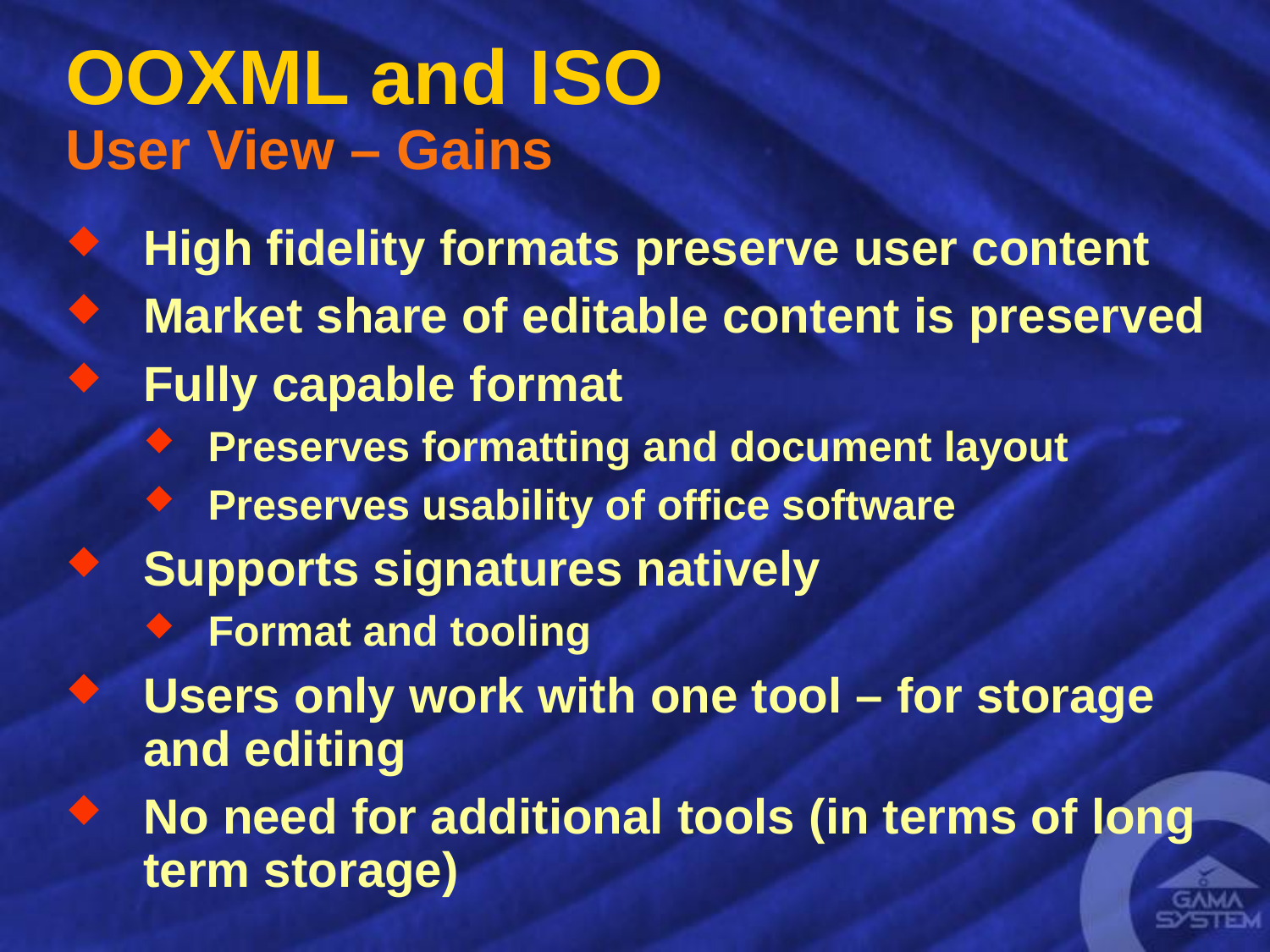

# OOXML and ISO User View – Gains
High fidelity formats preserve user content
Market share of editable content is preserved
Fully capable format
Preserves formatting and document layout
Preserves usability of office software
Supports signatures natively
Format and tooling
Users only work with one tool – for storage and editing
No need for additional tools (in terms of long term storage)